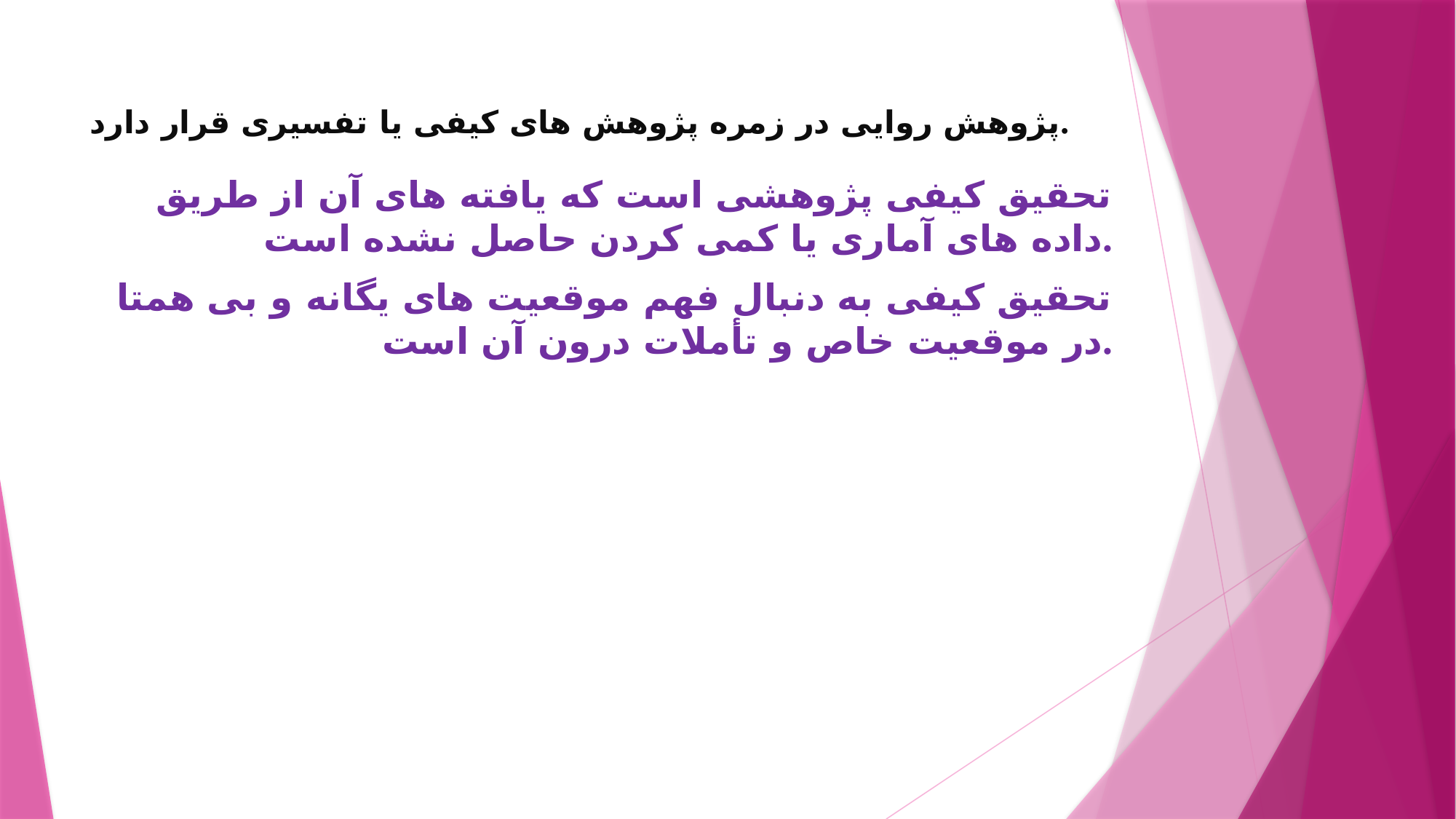

# پژوهش روایی در زمره پژوهش های کیفی یا تفسیری قرار دارد.
تحقیق کیفی پژوهشی است که یافته های آن از طریق داده های آماری یا کمی کردن حاصل نشده است.
تحقیق کیفی به دنبال فهم موقعیت های یگانه و بی همتا در موقعیت خاص و تأملات درون آن است.